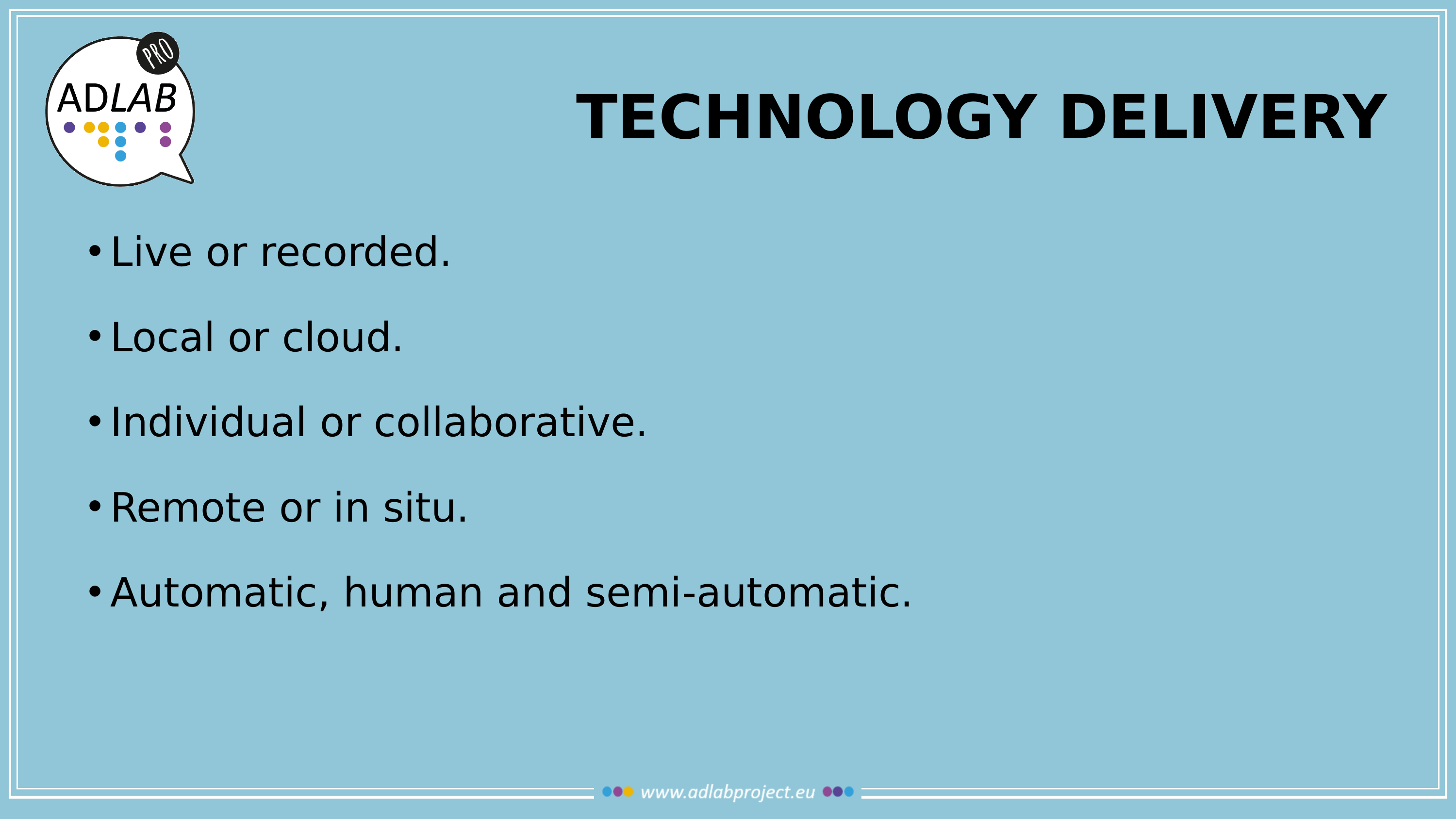

# TECHNOLOGY DELIVERY
Live or recorded.
Local or cloud.
Individual or collaborative.
Remote or in situ.
Automatic, human and semi-automatic.